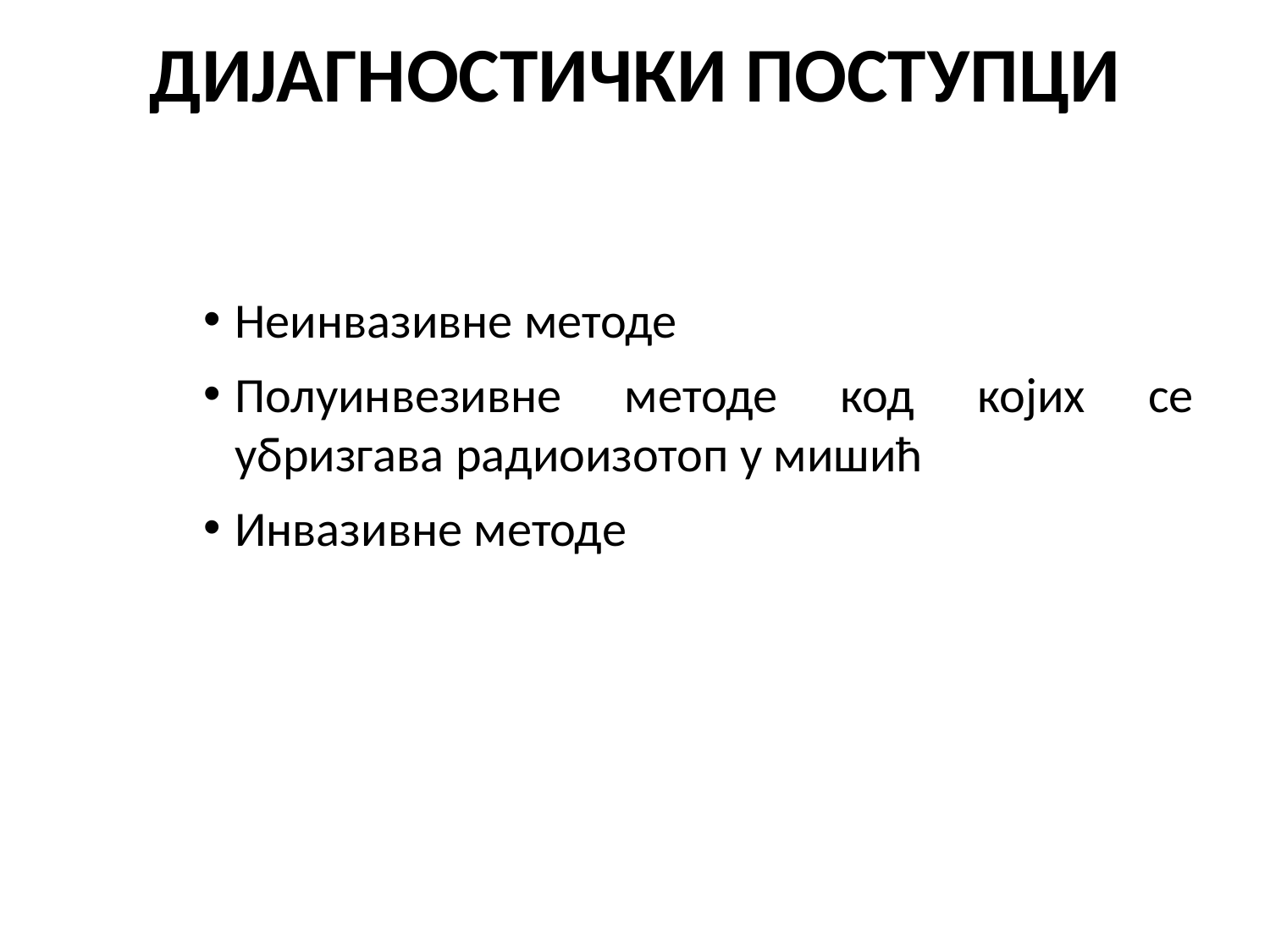

# ДИЈАГНОСТИЧКИ ПОСТУПЦИ

Неинвазивне методе
Полуинвезивне методе код којих се убризгава радиоизотоп у мишић
Инвазивне методе